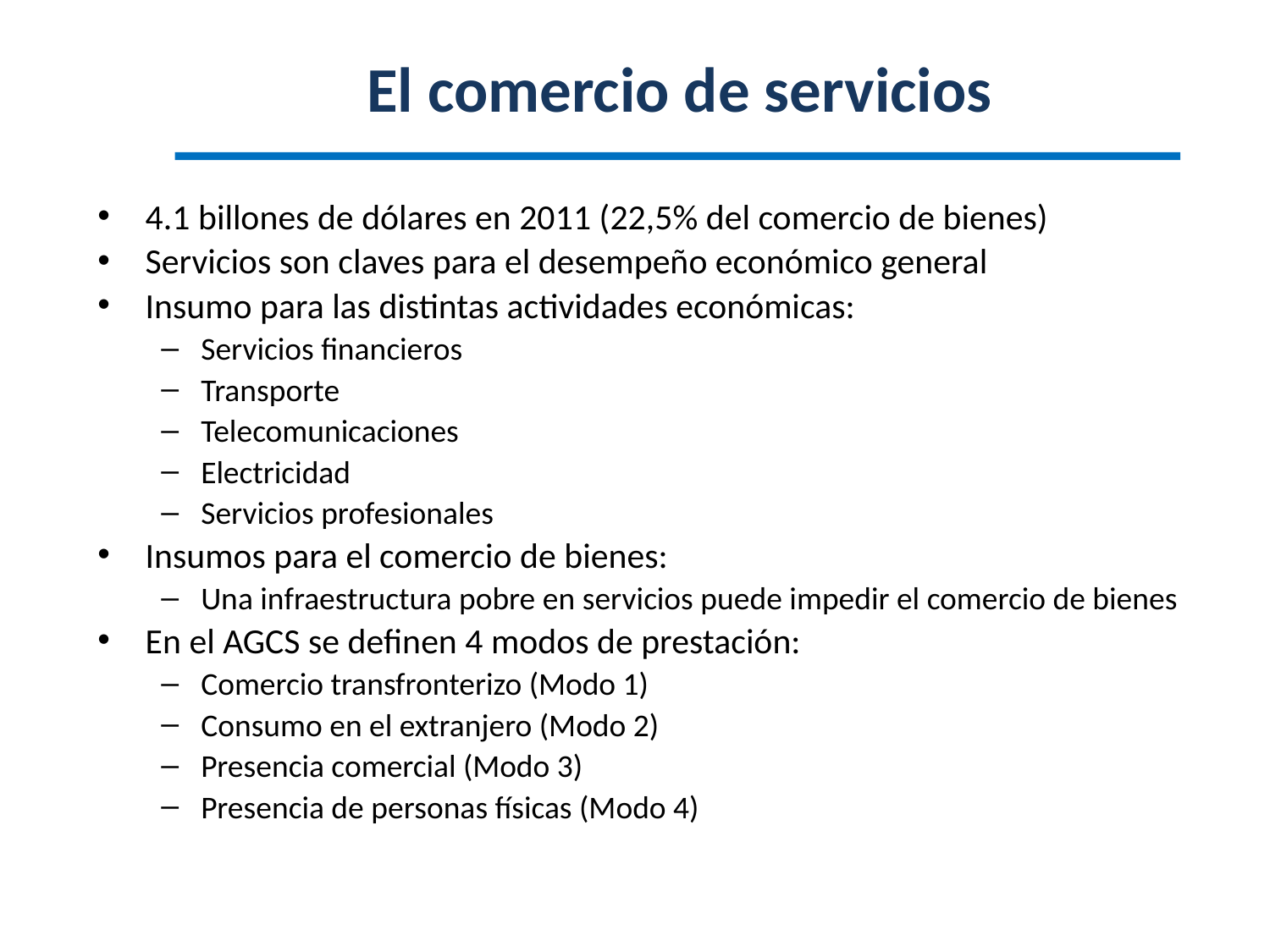

# El comercio de servicios

4.1 billones de dólares en 2011 (22,5% del comercio de bienes)
Servicios son claves para el desempeño económico general
Insumo para las distintas actividades económicas:
Servicios financieros
Transporte
Telecomunicaciones
Electricidad
Servicios profesionales
Insumos para el comercio de bienes:
Una infraestructura pobre en servicios puede impedir el comercio de bienes
En el AGCS se definen 4 modos de prestación:
Comercio transfronterizo (Modo 1)
Consumo en el extranjero (Modo 2)
Presencia comercial (Modo 3)
Presencia de personas físicas (Modo 4)